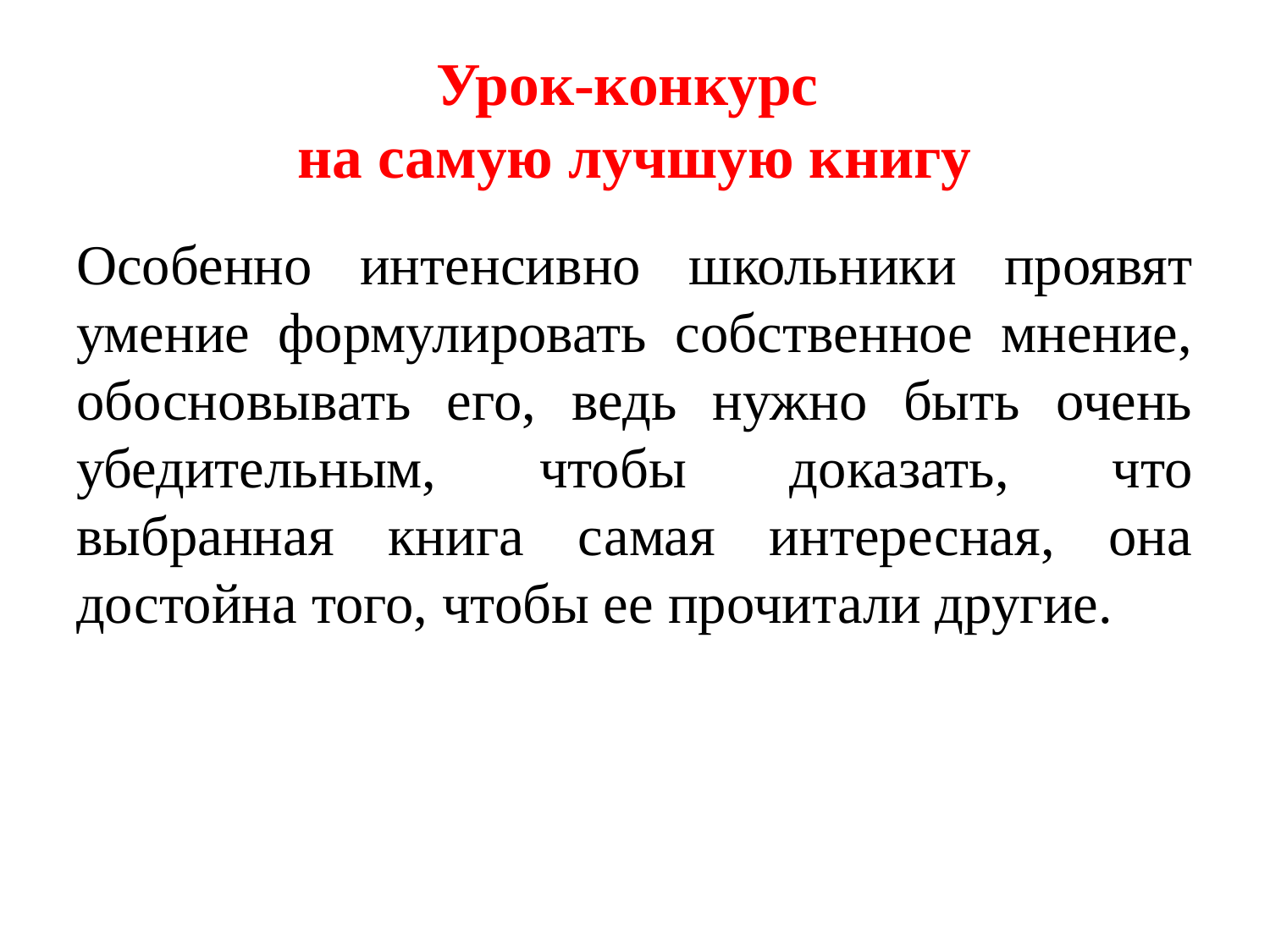

# Урок-конкурс на самую лучшую книгу
Особенно интенсивно школьники проявят умение формулировать собственное мнение, обосновывать его, ведь нужно быть очень убедительным, чтобы доказать, что выбранная книга самая интересная, она достойна того, чтобы ее прочитали другие.